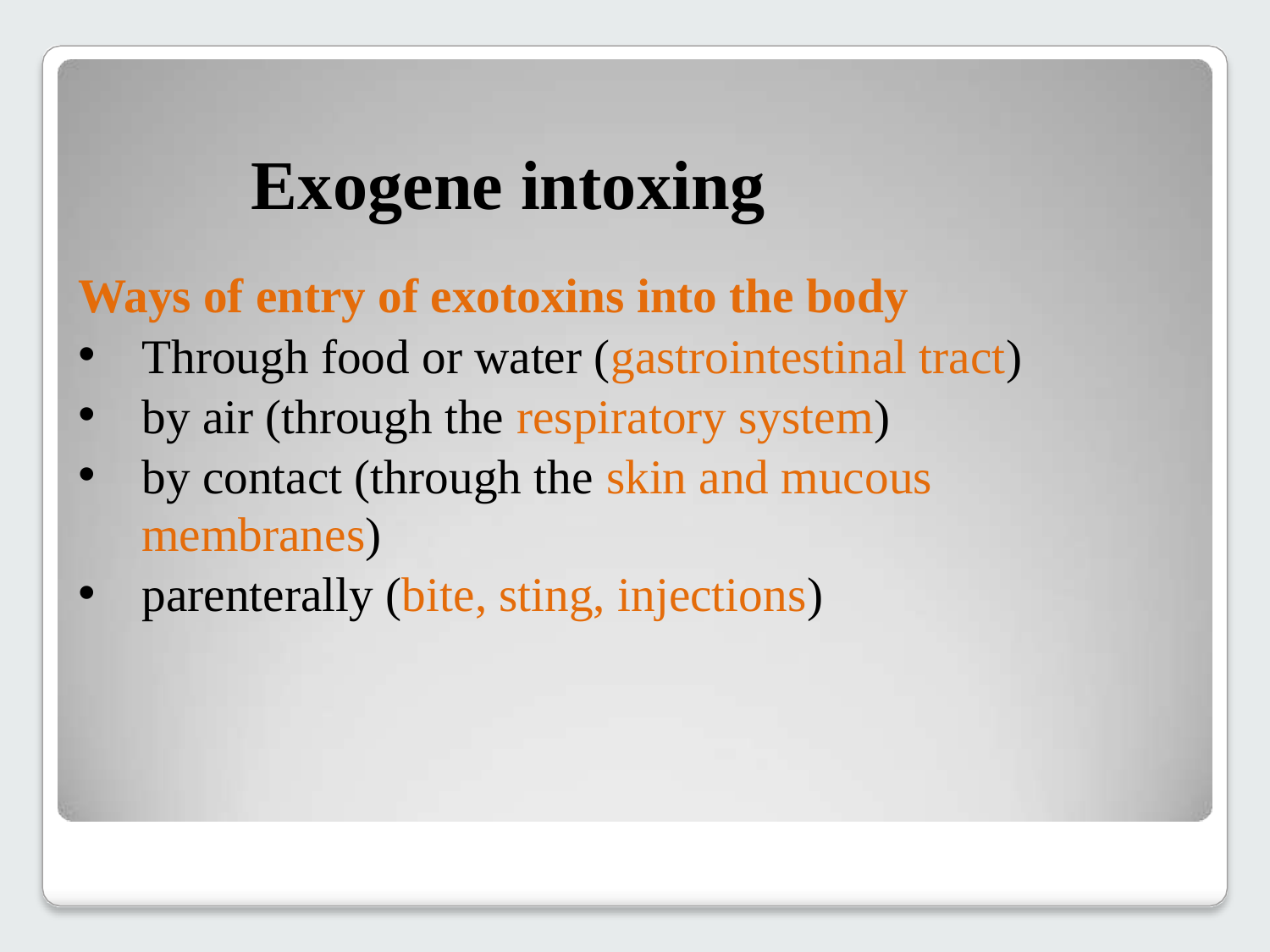

# Exogene intoxing
Ways of entry of exotoxins into the body
Through food or water (gastrointestinal tract)
by air (through the respiratory system)
by contact (through the skin and mucous membranes)
parenterally (bite, sting, injections)